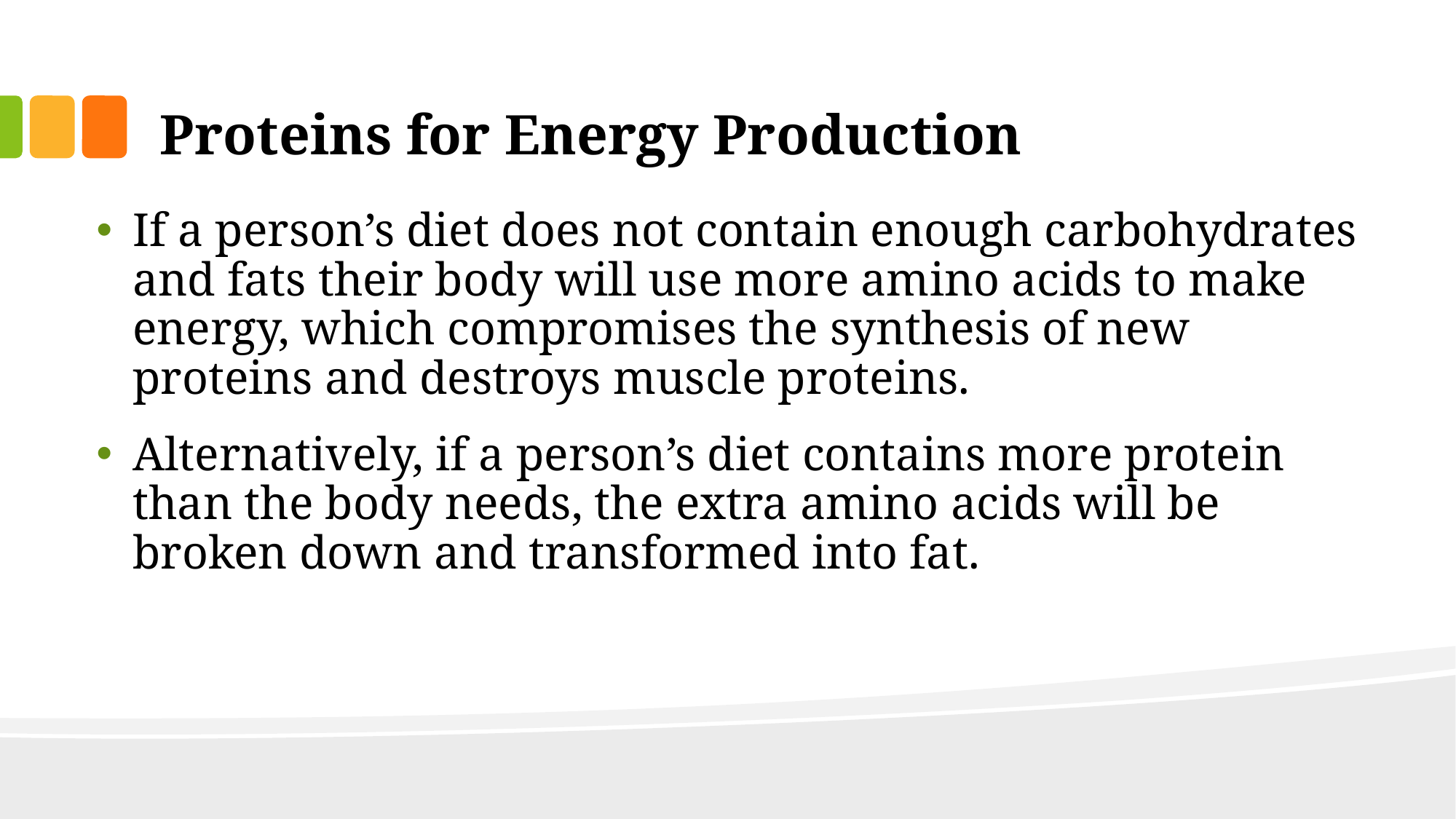

# Proteins for Energy Production
If a person’s diet does not contain enough carbohydrates and fats their body will use more amino acids to make energy, which compromises the synthesis of new proteins and destroys muscle proteins.
Alternatively, if a person’s diet contains more protein than the body needs, the extra amino acids will be broken down and transformed into fat.